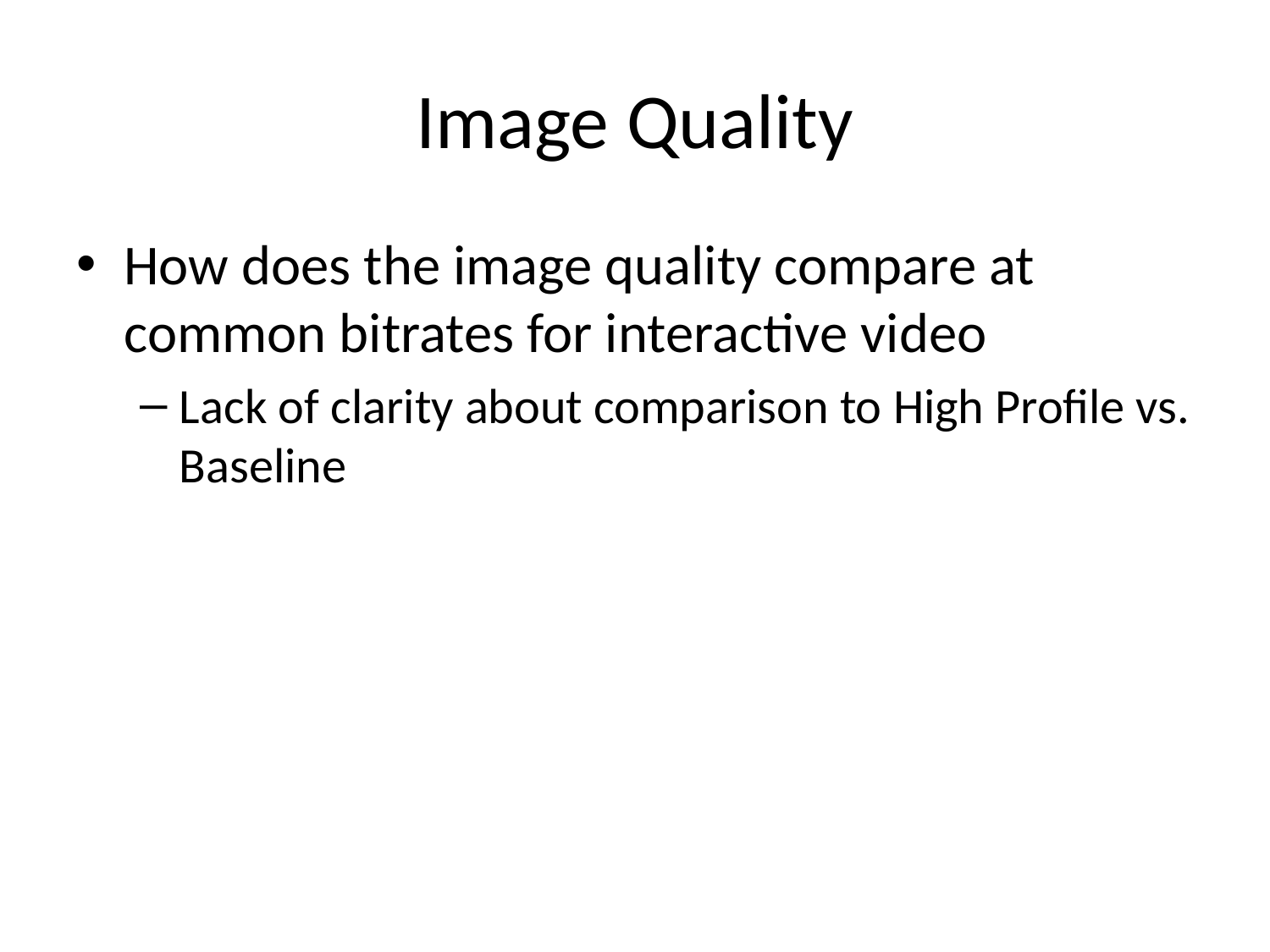

# Image Quality
How does the image quality compare at common bitrates for interactive video
Lack of clarity about comparison to High Profile vs. Baseline